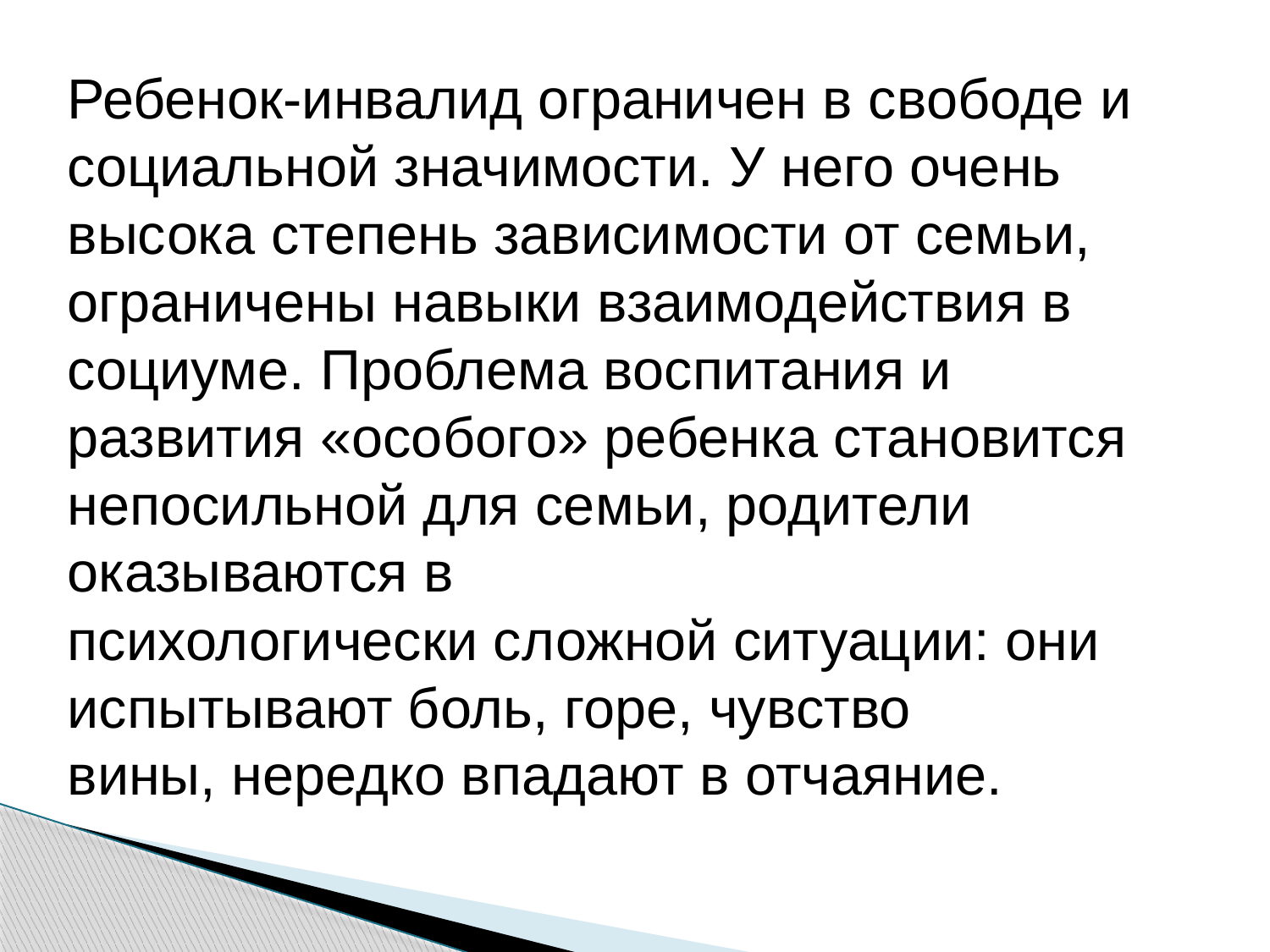

Ребенок-инвалид ограничен в свободе и социальной значимости. У него очень высока степень зависимости от семьи, ограничены навыки взаимодействия в социуме. Проблема воспитания и развития «особого» ребенка становится непосильной для семьи, родители оказываются в
психологически сложной ситуации: они испытывают боль, горе, чувство
вины, нередко впадают в отчаяние.